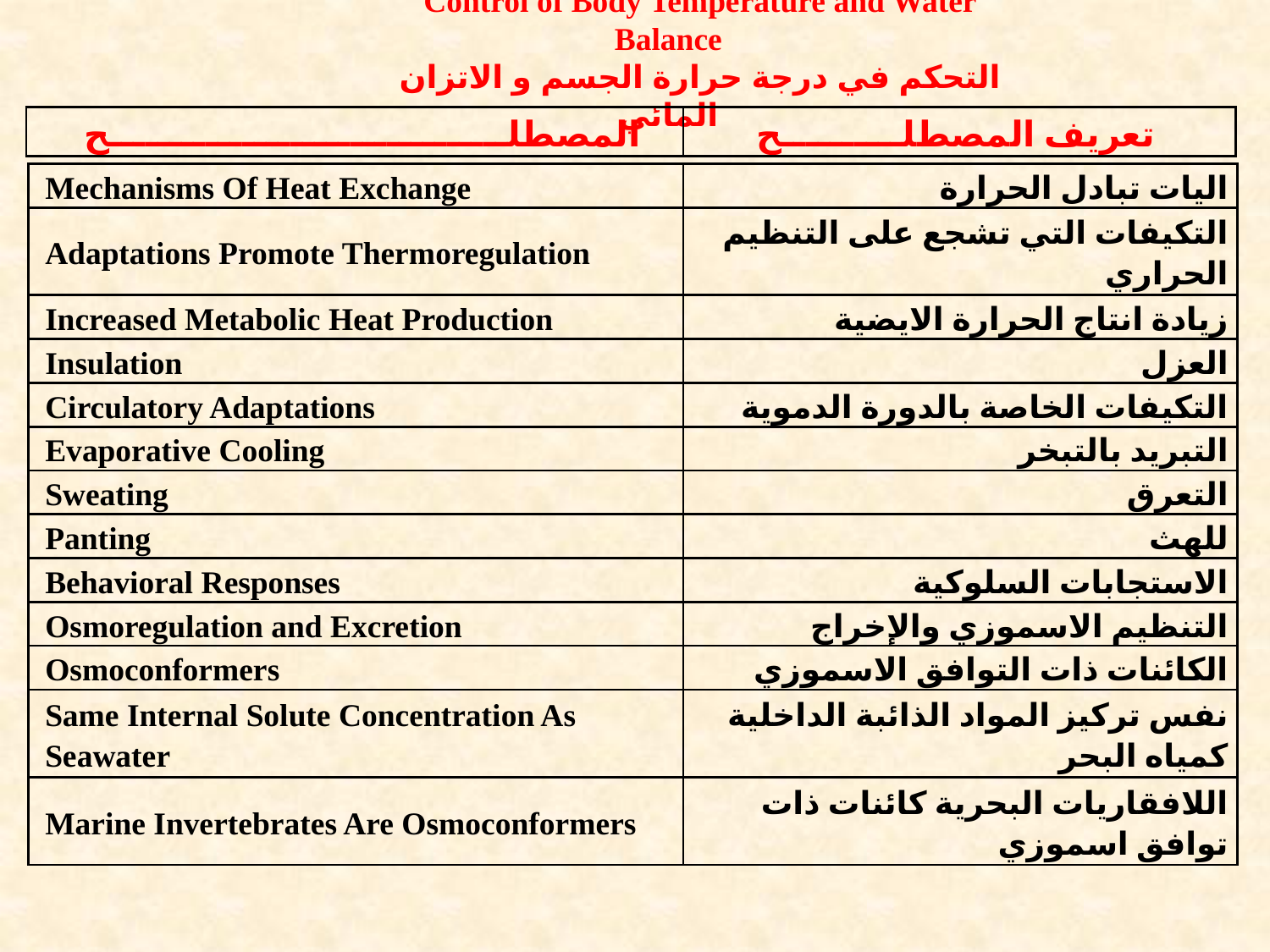

Control of Body Temperature and Water Balance
التحكم في درجة حرارة الجسم و الاتزان المائي
| المصطلـــــــــــــــــــــــــــــــــح | تعريف المصطلــــــــــح |
| --- | --- |
| Mechanisms Of Heat Exchange | اليات تبادل الحرارة |
| --- | --- |
| Adaptations Promote Thermoregulation | التكيفات التي تشجع على التنظيم الحراري |
| Increased Metabolic Heat Production | زيادة انتاج الحرارة الايضية |
| Insulation | العزل |
| Circulatory Adaptations | التكيفات الخاصة بالدورة الدموية |
| Evaporative Cooling | التبريد بالتبخر |
| Sweating | التعرق |
| Panting | للهث |
| Behavioral Responses | الاستجابات السلوكية |
| Osmoregulation and Excretion | التنظيم الاسموزي والإخراج |
| Osmoconformers | الكائنات ذات التوافق الاسموزي |
| Same Internal Solute Concentration As Seawater | نفس تركيز المواد الذائبة الداخلية كمياه البحر |
| Marine Invertebrates Are Osmoconformers | اللافقاريات البحرية كائنات ذات توافق اسموزي |